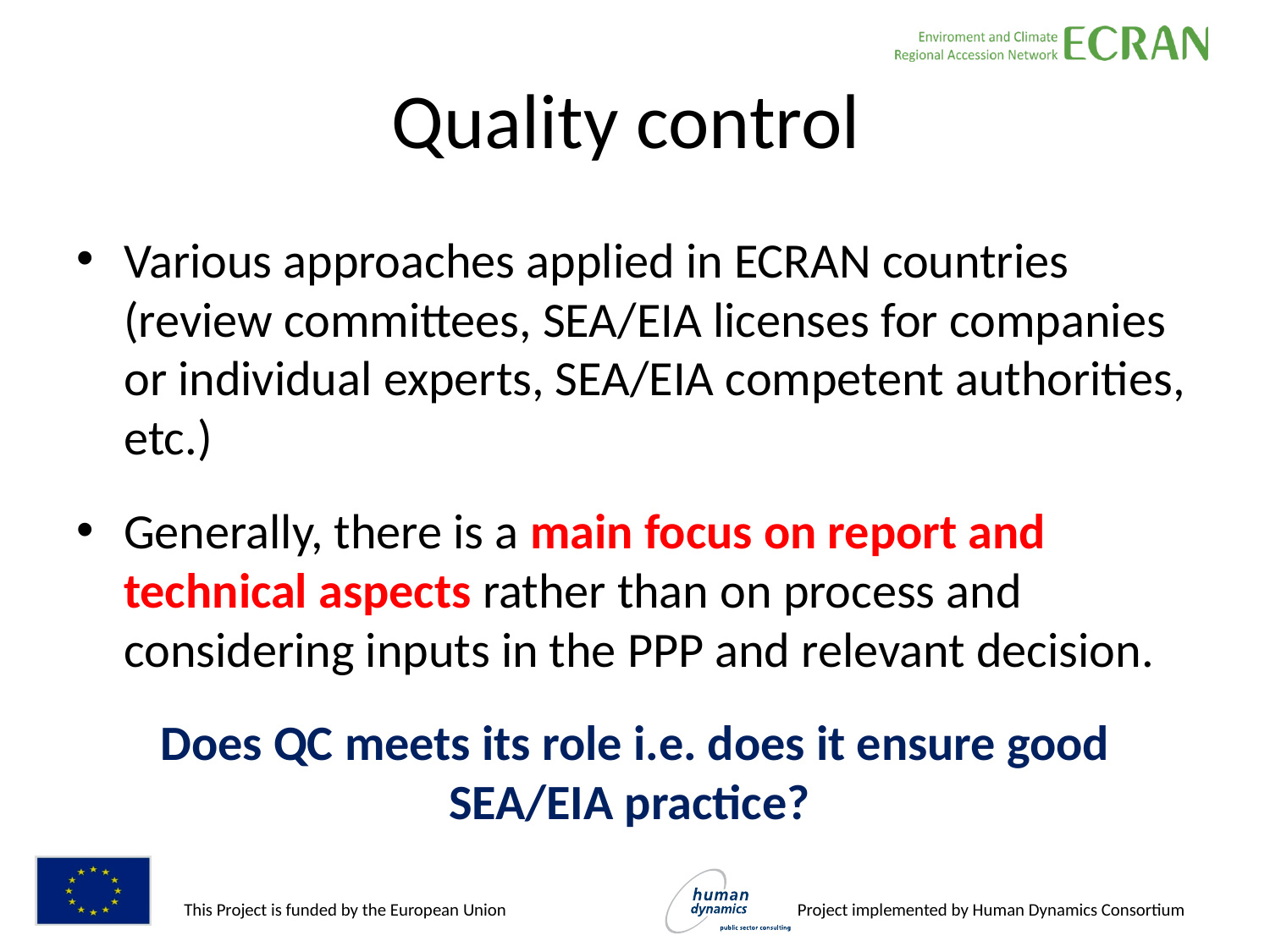

# Quality control
Various approaches applied in ECRAN countries (review committees, SEA/EIA licenses for companies or individual experts, SEA/EIA competent authorities, etc.)

Generally, there is a main focus on report and technical aspects rather than on process and considering inputs in the PPP and relevant decision.

Does QC meets its role i.e. does it ensure good SEA/EIA practice?